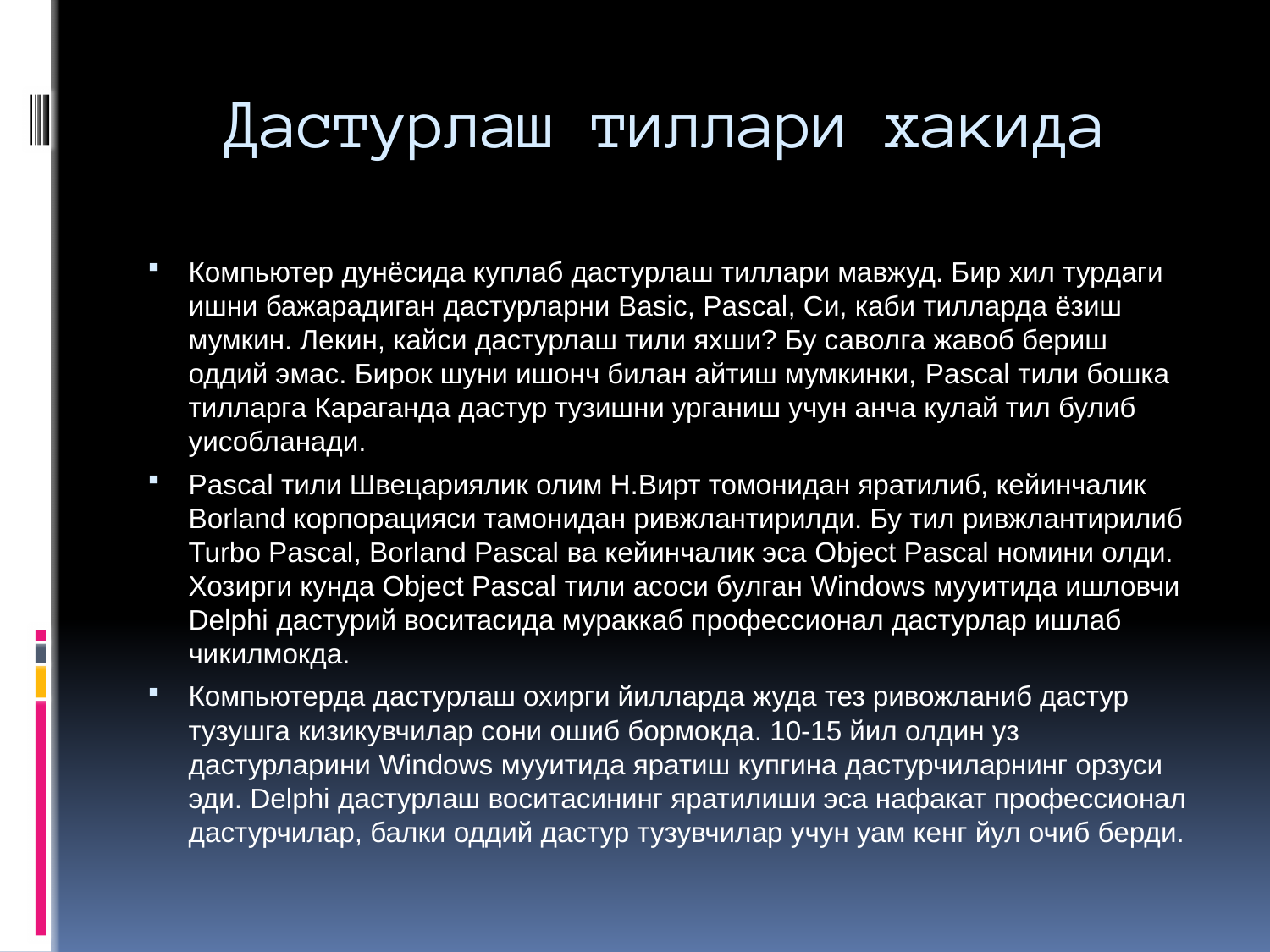

# Дастурлаш тиллари хакида
Компьютер дунёсида куплаб дастурлаш тиллари мавжуд. Бир хил турдаги ишни бажарадиган дастурларни Basic, Pascal, Си, каби тилларда ёзиш мумкин. Лекин, кайси дастурлаш тили яхши? Бу саволга жавоб бериш оддий эмас. Бирок шуни ишонч билан айтиш мумкинки, Pascal тили бошка тилларга Караганда дастур тузишни урганиш учун анча кулай тил булиб уисобланади.
Pascal тили Швецариялик олим Н.Вирт томонидан яратилиб, кейинчалик Borland корпорацияси тамонидан ривжлантирилди. Бу тил ривжлантирилиб Turbo Pascal, Borland Pascal ва кейинчалик эса Object Pascal номини олди. Хозирги кунда Object Pascal тили асоси булган Windows мууитида ишловчи Delphi дастурий воситасида мураккаб профессионал дастурлар ишлаб чикилмокда.
Компьютерда дастурлаш охирги йилларда жуда тез ривожланиб дастур тузушга кизикувчилар сони ошиб бормокда. 10-15 йил олдин уз дастурларини Windows мууитида яратиш купгина дастурчиларнинг орзуси эди. Delphi дастурлаш воситасининг яратилиши эса нафакат профессионал дастурчилар, балки оддий дастур тузувчилар учун уам кенг йул очиб берди.